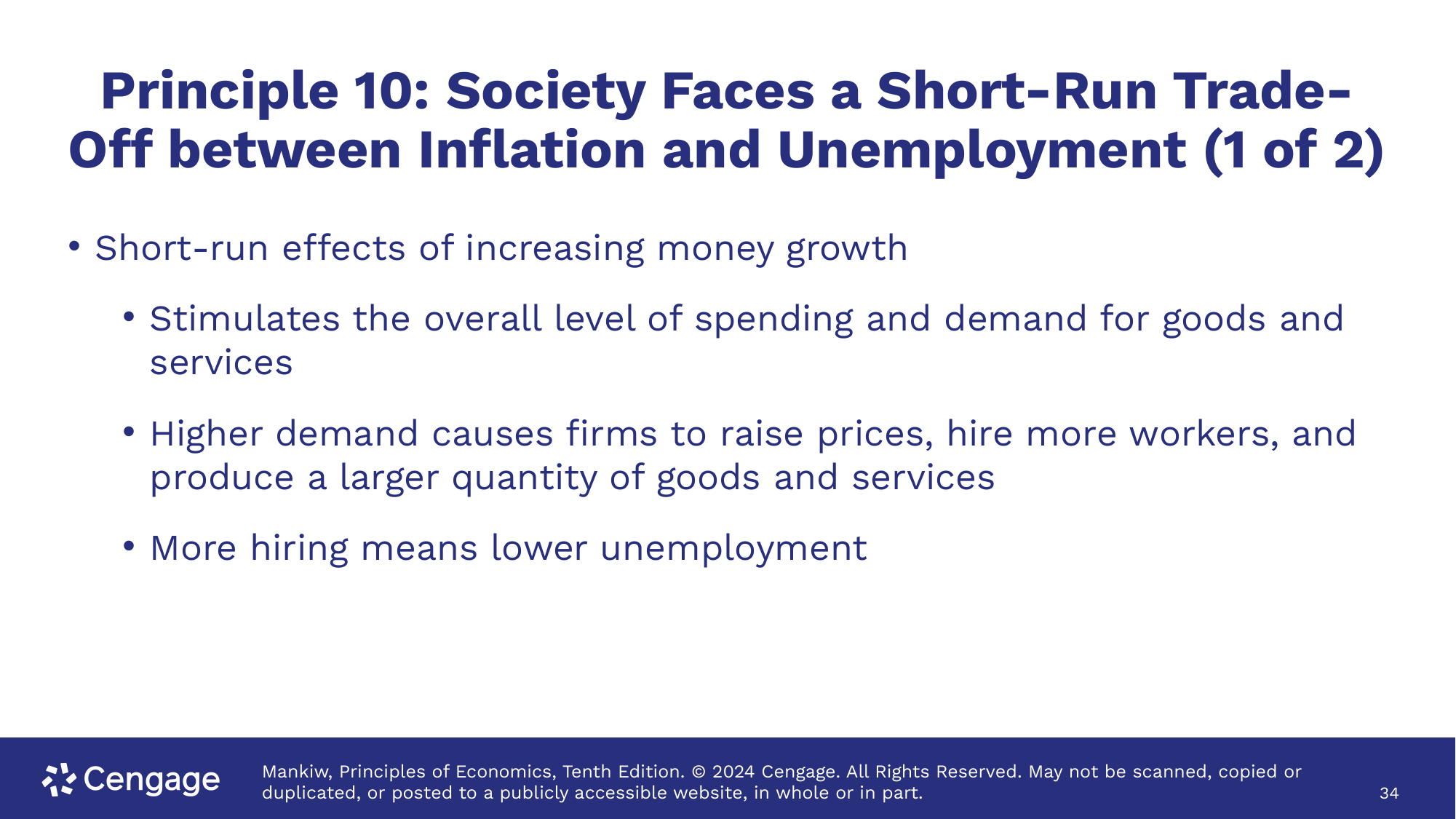

# Principle 10: Society Faces a Short-Run Trade-Off between Inflation and Unemployment (1 of 2)
Short-run effects of increasing money growth
Stimulates the overall level of spending and demand for goods and services
Higher demand causes firms to raise prices, hire more workers, and produce a larger quantity of goods and services
More hiring means lower unemployment